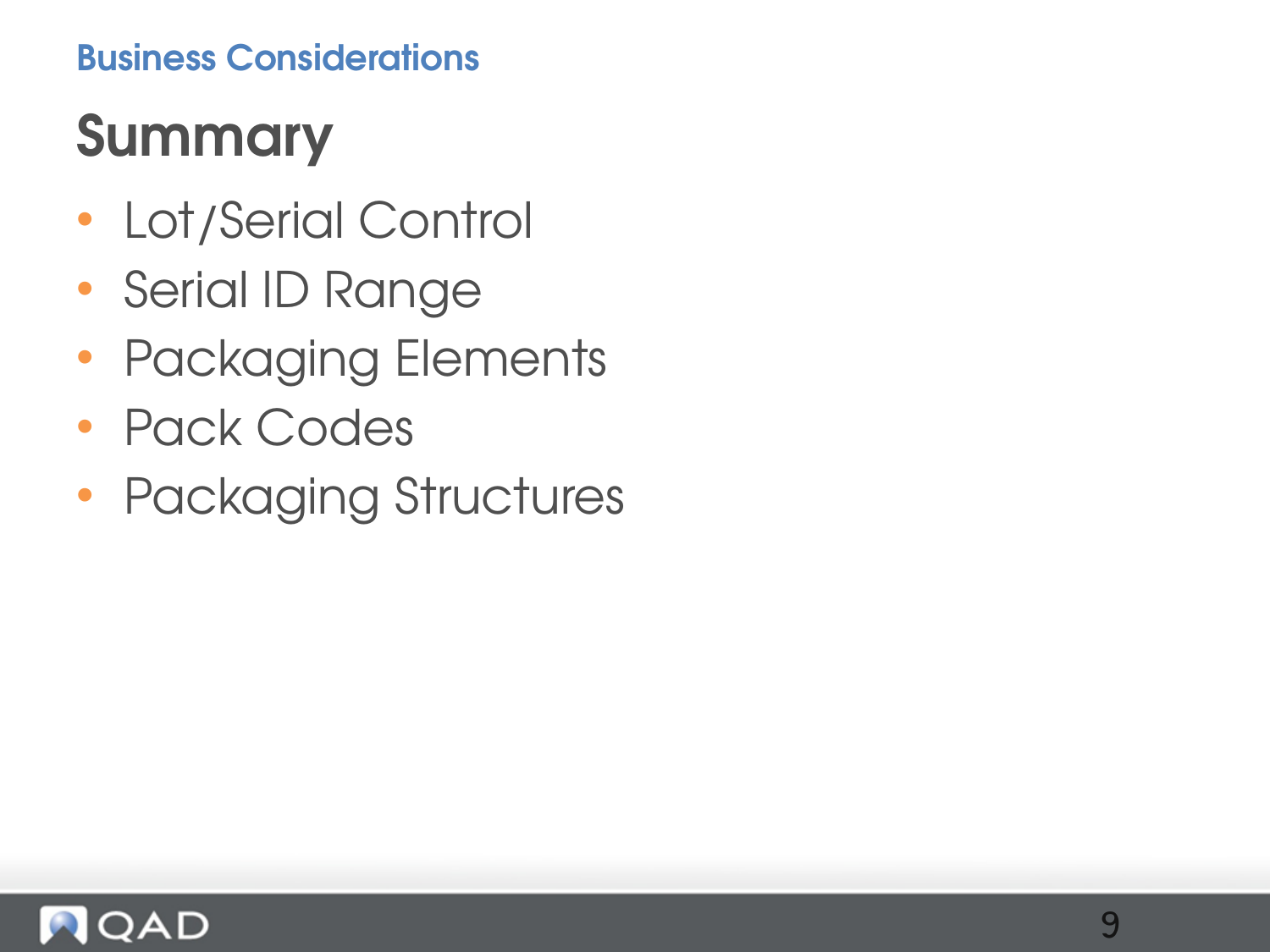

Business Considerations
# Summary
Lot/Serial Control
Serial ID Range
Packaging Elements
Pack Codes
Packaging Structures

9